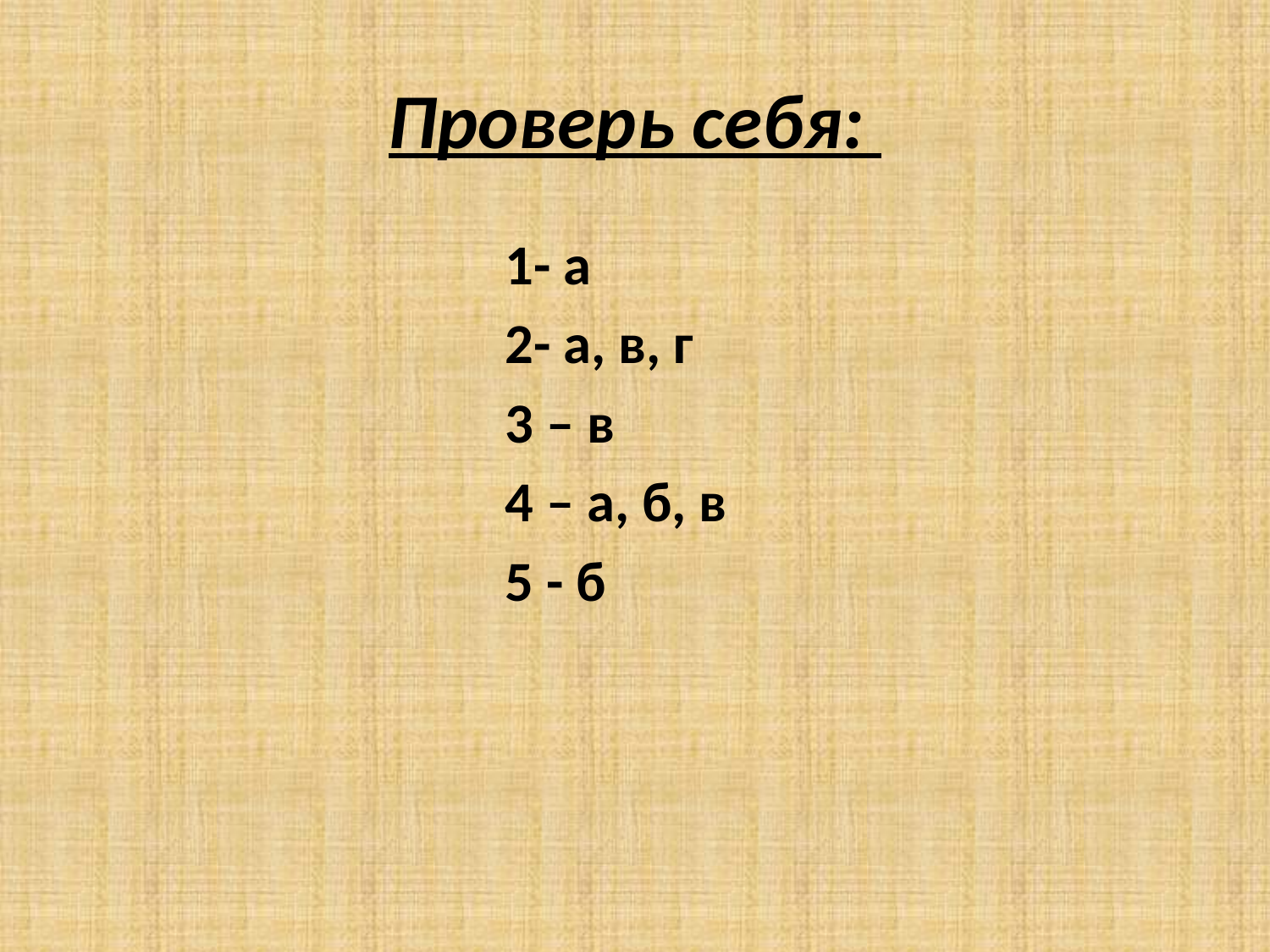

# Проверь себя:
				1- а
				2- а, в, г
				3 – в
				4 – а, б, в
				5 - б